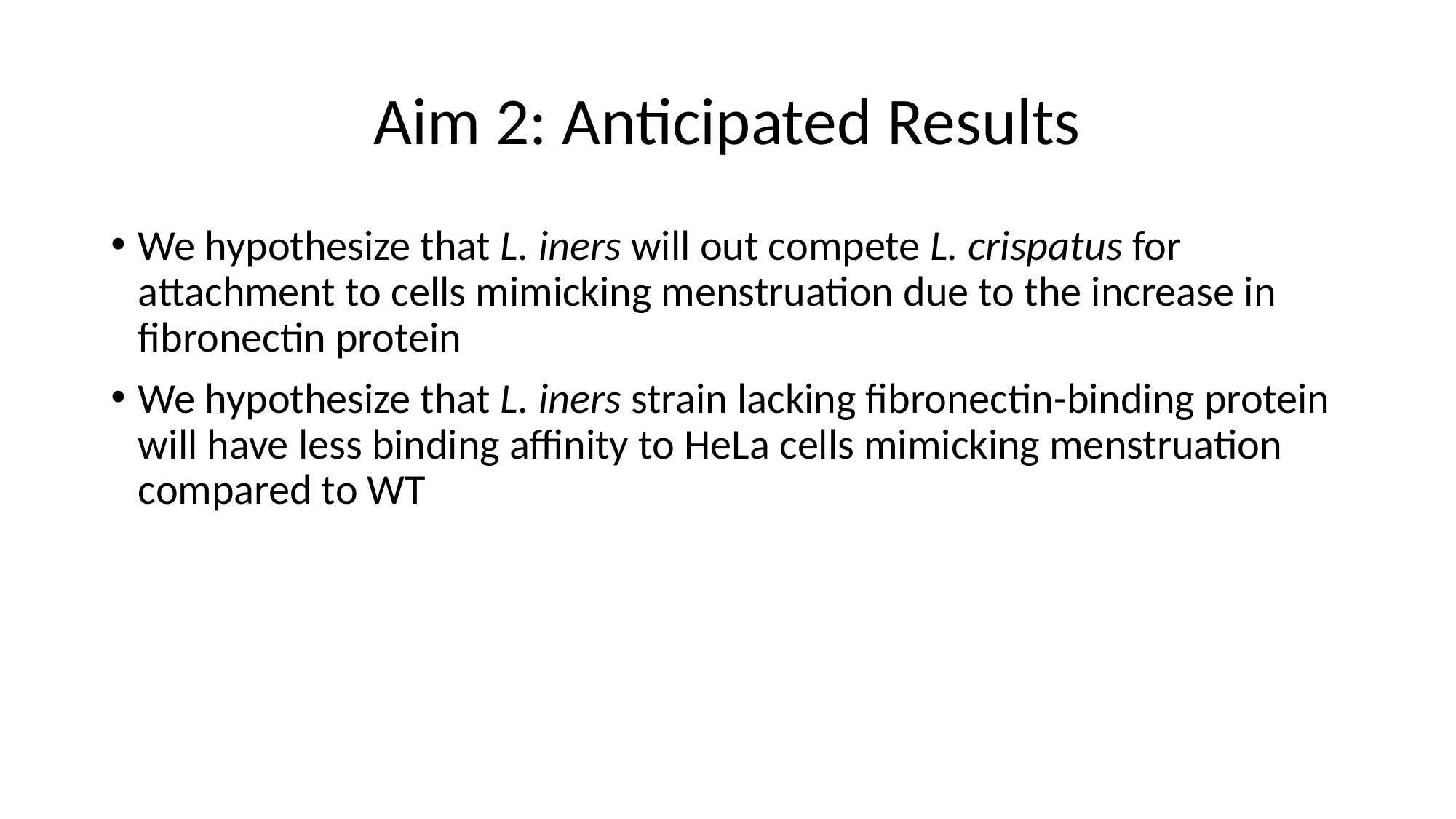

# Aim 2: Anticipated Results
We hypothesize that L. iners will out compete L. crispatus for attachment to cells mimicking menstruation due to the increase in fibronectin protein
We hypothesize that L. iners strain lacking fibronectin-binding protein will have less binding affinity to HeLa cells mimicking menstruation compared to WT